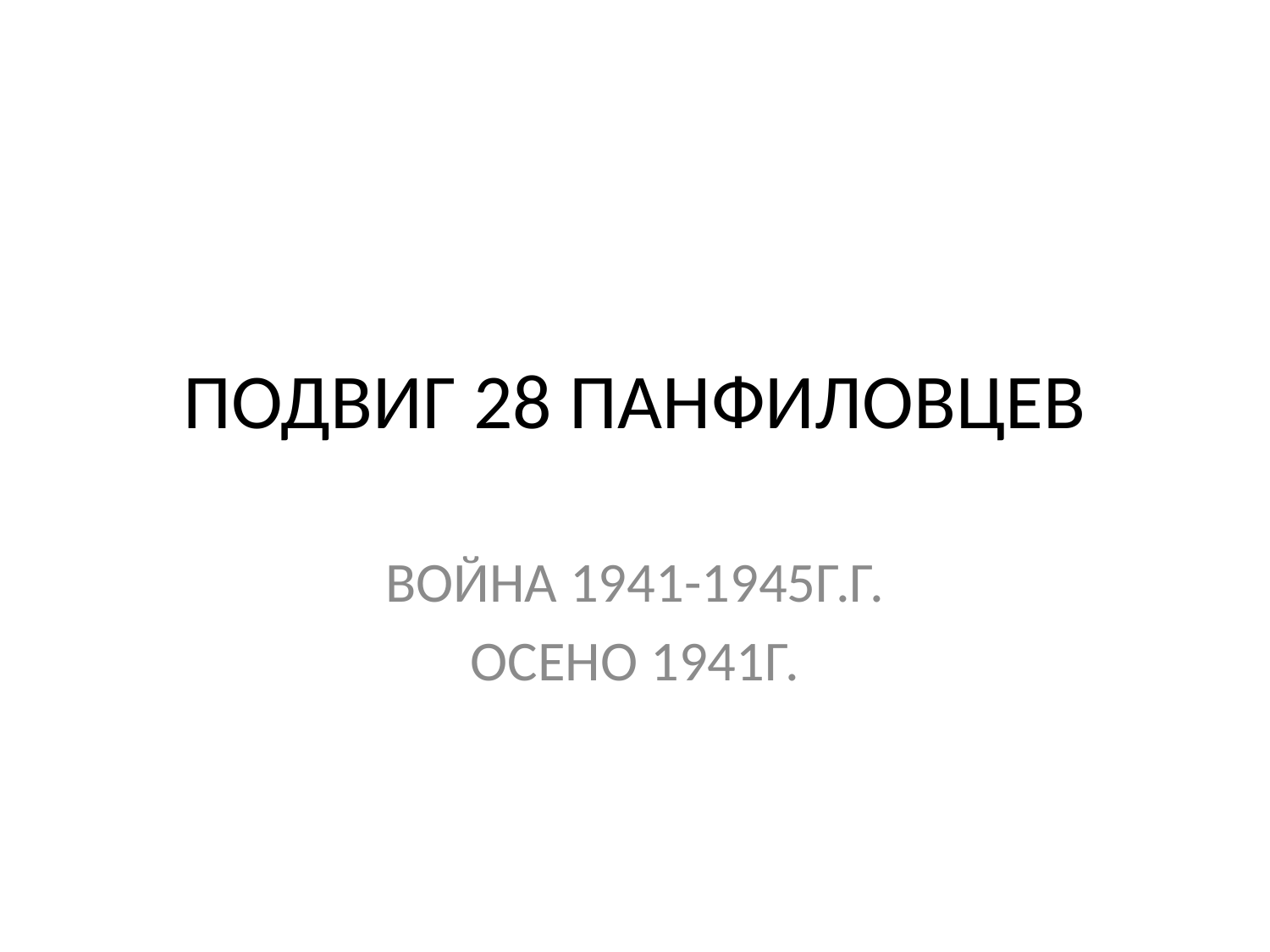

# ПОДВИГ 28 ПАНФИЛОВЦЕВ
ВОЙНА 1941-1945Г.Г.
ОСЕНО 1941Г.